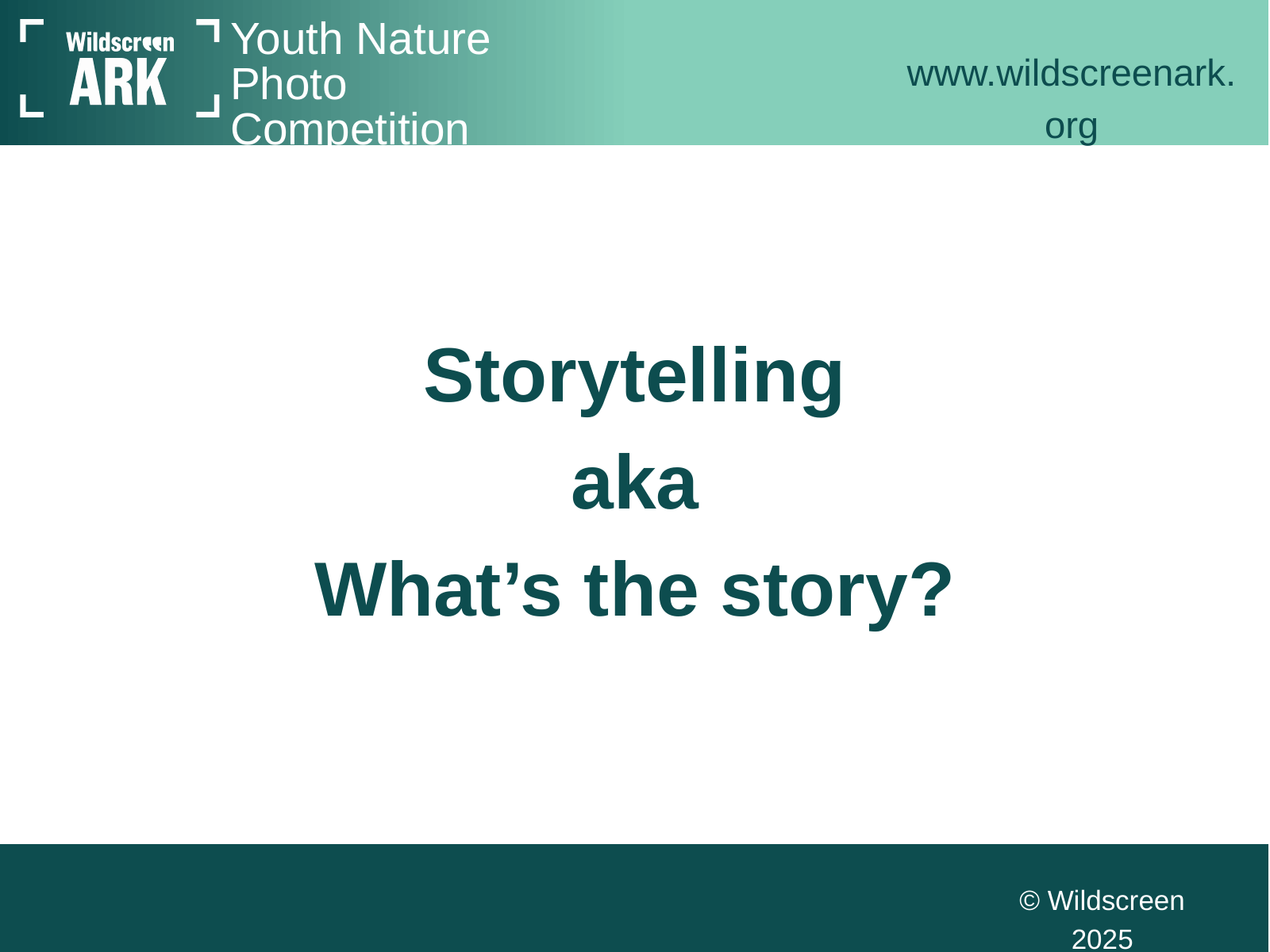

www.wildscreenark.org

Youth Nature Photo Competition

Storytelling
aka
What’s the story?

© Wildscreen 2025